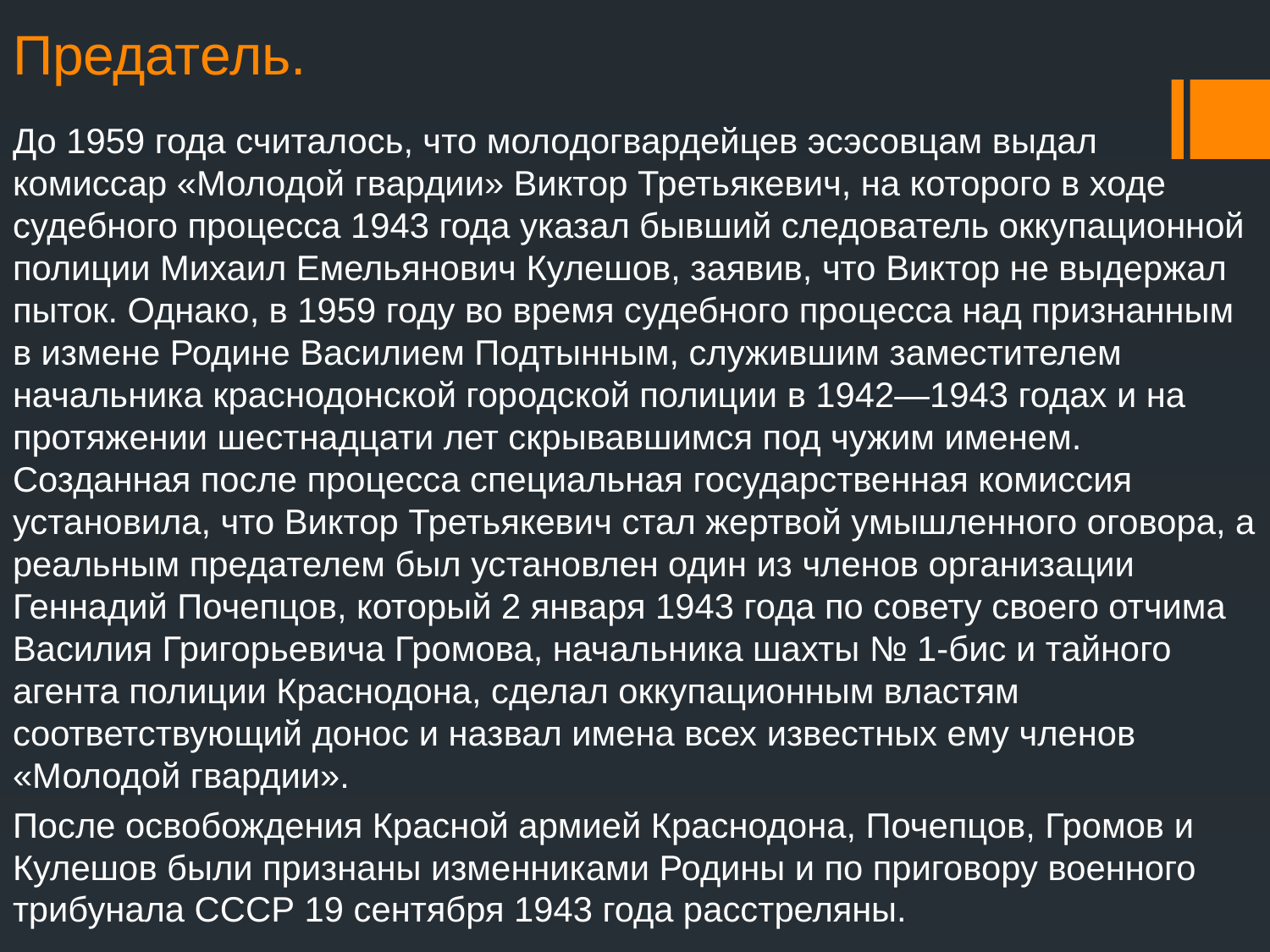

# Предатель.
До 1959 года считалось, что молодогвардейцев эсэсовцам выдал комиссар «Молодой гвардии» Виктор Третьякевич, на которого в ходе судебного процесса 1943 года указал бывший следователь оккупационной полиции Михаил Емельянович Кулешов, заявив, что Виктор не выдержал пыток. Однако, в 1959 году во время судебного процесса над признанным в измене Родине Василием Подтынным, служившим заместителем начальника краснодонской городской полиции в 1942—1943 годах и на протяжении шестнадцати лет скрывавшимся под чужим именем. Созданная после процесса специальная государственная комиссия установила, что Виктор Третьякевич стал жертвой умышленного оговора, а реальным предателем был установлен один из членов организации Геннадий Почепцов, который 2 января 1943 года по совету своего отчима Василия Григорьевича Громова, начальника шахты № 1-бис и тайного агента полиции Краснодона, сделал оккупационным властям соответствующий донос и назвал имена всех известных ему членов «Молодой гвардии».
После освобождения Красной армией Краснодона, Почепцов, Громов и Кулешов были признаны изменниками Родины и по приговору военного трибунала СССР 19 сентября 1943 года расстреляны.